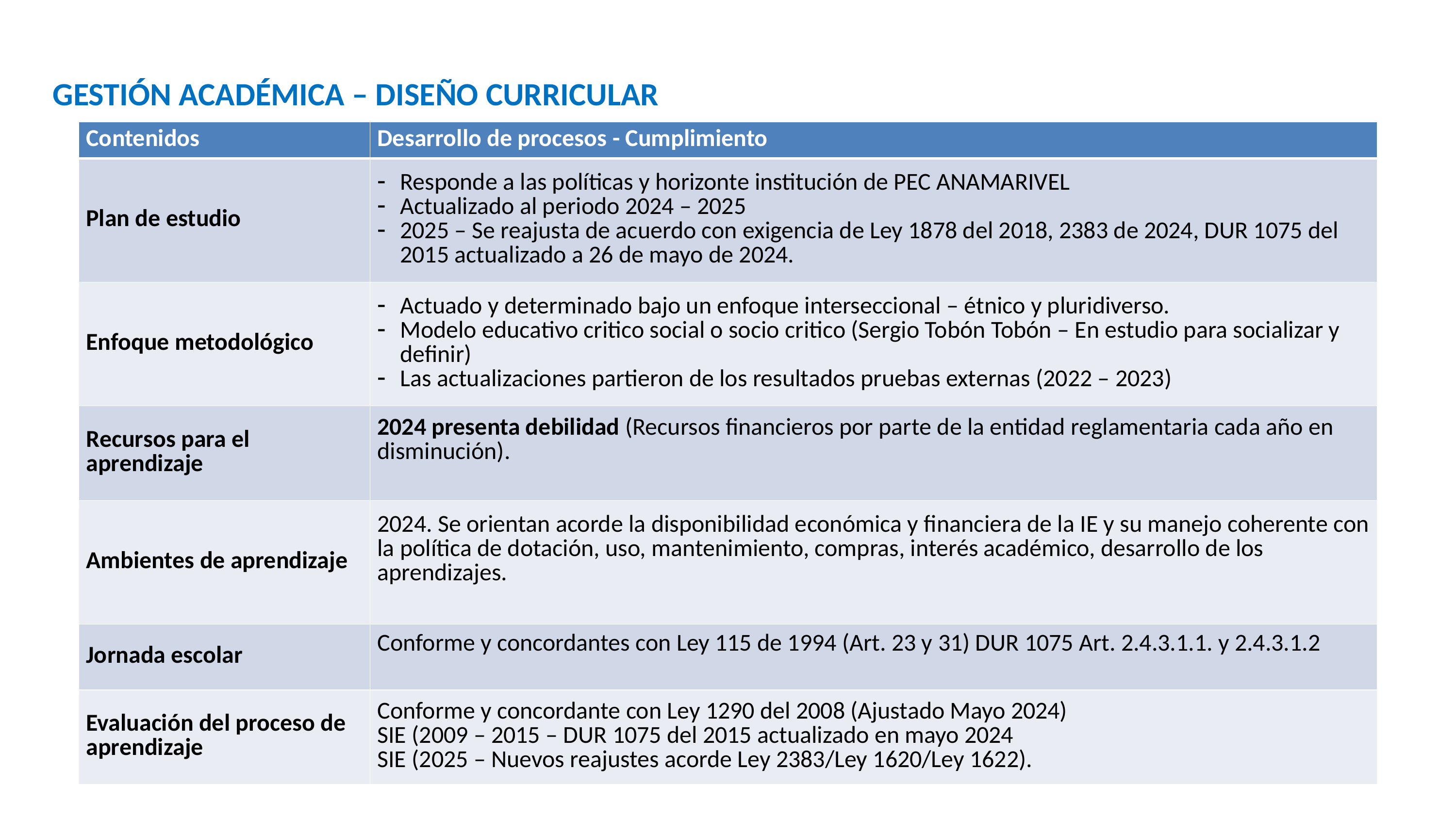

GESTIÓN ACADÉMICA – DISEÑO CURRICULAR
| Contenidos | Desarrollo de procesos - Cumplimiento |
| --- | --- |
| Plan de estudio | Responde a las políticas y horizonte institución de PEC ANAMARIVEL Actualizado al periodo 2024 – 2025 2025 – Se reajusta de acuerdo con exigencia de Ley 1878 del 2018, 2383 de 2024, DUR 1075 del 2015 actualizado a 26 de mayo de 2024. |
| Enfoque metodológico | Actuado y determinado bajo un enfoque interseccional – étnico y pluridiverso. Modelo educativo critico social o socio critico (Sergio Tobón Tobón – En estudio para socializar y definir) Las actualizaciones partieron de los resultados pruebas externas (2022 – 2023) |
| Recursos para el aprendizaje | 2024 presenta debilidad (Recursos financieros por parte de la entidad reglamentaria cada año en disminución). |
| Ambientes de aprendizaje | 2024. Se orientan acorde la disponibilidad económica y financiera de la IE y su manejo coherente con la política de dotación, uso, mantenimiento, compras, interés académico, desarrollo de los aprendizajes. |
| Jornada escolar | Conforme y concordantes con Ley 115 de 1994 (Art. 23 y 31) DUR 1075 Art. 2.4.3.1.1. y 2.4.3.1.2 |
| Evaluación del proceso de aprendizaje | Conforme y concordante con Ley 1290 del 2008 (Ajustado Mayo 2024) SIE (2009 – 2015 – DUR 1075 del 2015 actualizado en mayo 2024 SIE (2025 – Nuevos reajustes acorde Ley 2383/Ley 1620/Ley 1622). |